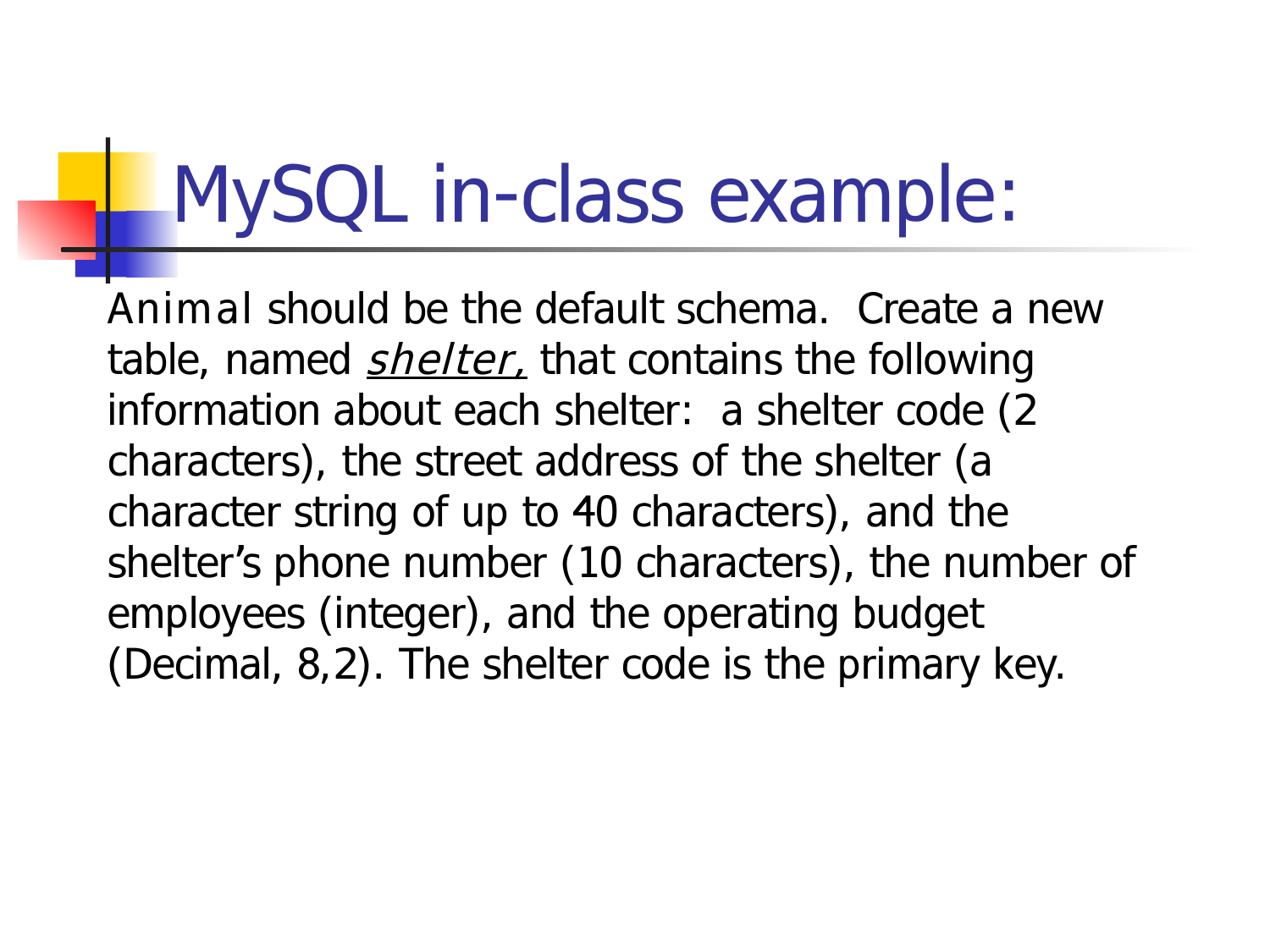

# MySQL in-class example:
Animal should be the default schema.  Create a new table, named shelter, that contains the following information about each shelter:  a shelter code (2 characters), the street address of the shelter (a character string of up to 40 characters), and the shelter’s phone number (10 characters), the number of employees (integer), and the operating budget (Decimal, 8,2). The shelter code is the primary key.